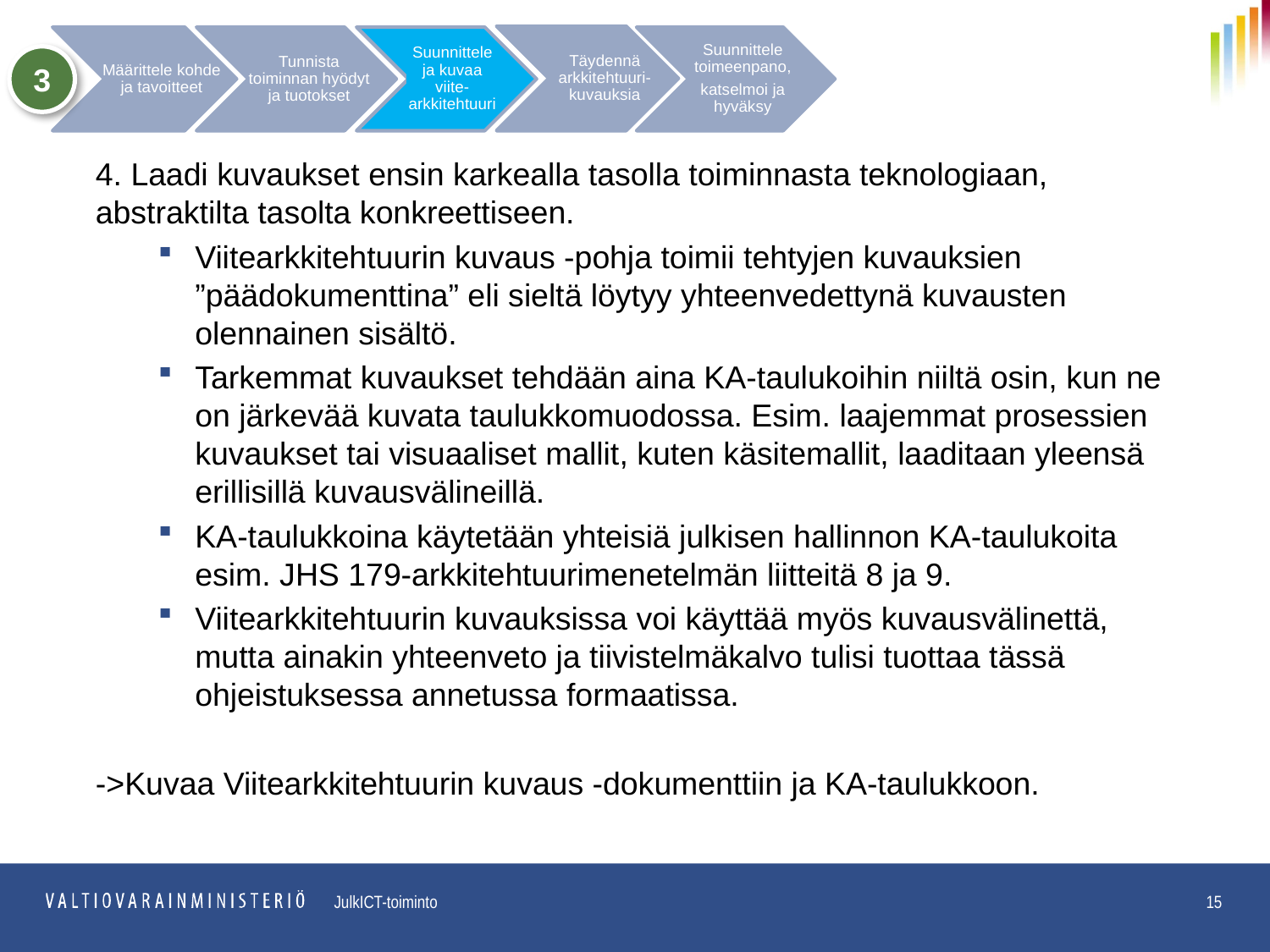

Tunnista toiminnan hyödyt ja tuotokset

Suunnittele toimeenpano,
katselmoi ja hyväksy

Määrittele kohde ja tavoitteet

Täydennä arkkitehtuuri-kuvauksia

Suunnittele ja kuvaa viite-arkkitehtuuri
3
4. Laadi kuvaukset ensin karkealla tasolla toiminnasta teknologiaan, abstraktilta tasolta konkreettiseen.
Viitearkkitehtuurin kuvaus -pohja toimii tehtyjen kuvauksien ”päädokumenttina” eli sieltä löytyy yhteenvedettynä kuvausten olennainen sisältö.
Tarkemmat kuvaukset tehdään aina KA-taulukoihin niiltä osin, kun ne on järkevää kuvata taulukkomuodossa. Esim. laajemmat prosessien kuvaukset tai visuaaliset mallit, kuten käsitemallit, laaditaan yleensä erillisillä kuvausvälineillä.
KA-taulukkoina käytetään yhteisiä julkisen hallinnon KA-taulukoita esim. JHS 179-arkkitehtuurimenetelmän liitteitä 8 ja 9.
Viitearkkitehtuurin kuvauksissa voi käyttää myös kuvausvälinettä, mutta ainakin yhteenveto ja tiivistelmäkalvo tulisi tuottaa tässä ohjeistuksessa annetussa formaatissa.

->Kuvaa Viitearkkitehtuurin kuvaus -dokumenttiin ja KA-taulukkoon.

15